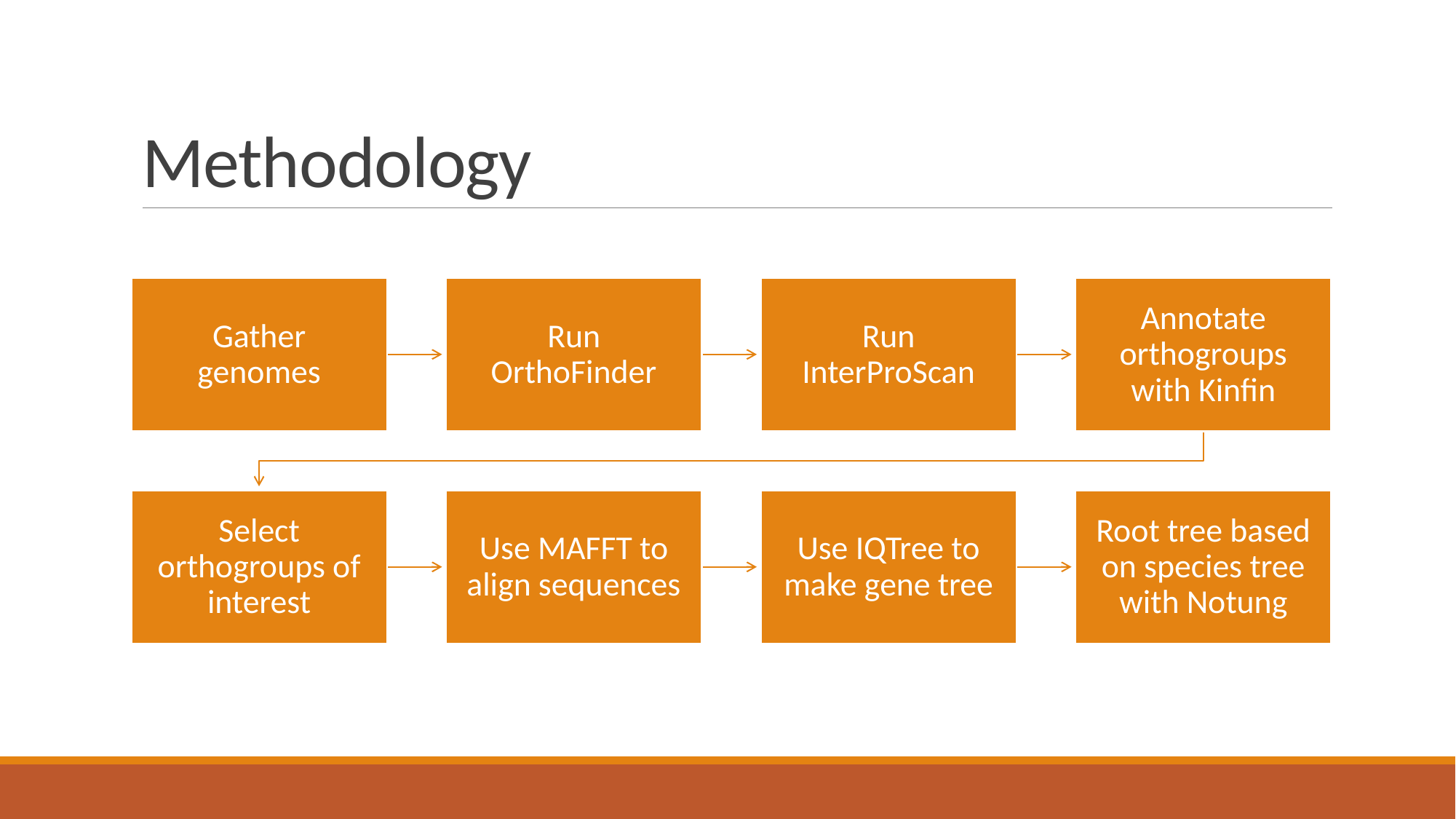

# Methodology

Gather genomes

Run OrthoFinder

Run InterProScan

Annotate orthogroups with Kinfin

Select orthogroups of interest

Use MAFFT to align sequences

Use IQTree to make gene tree
Root tree based on species tree with Notung